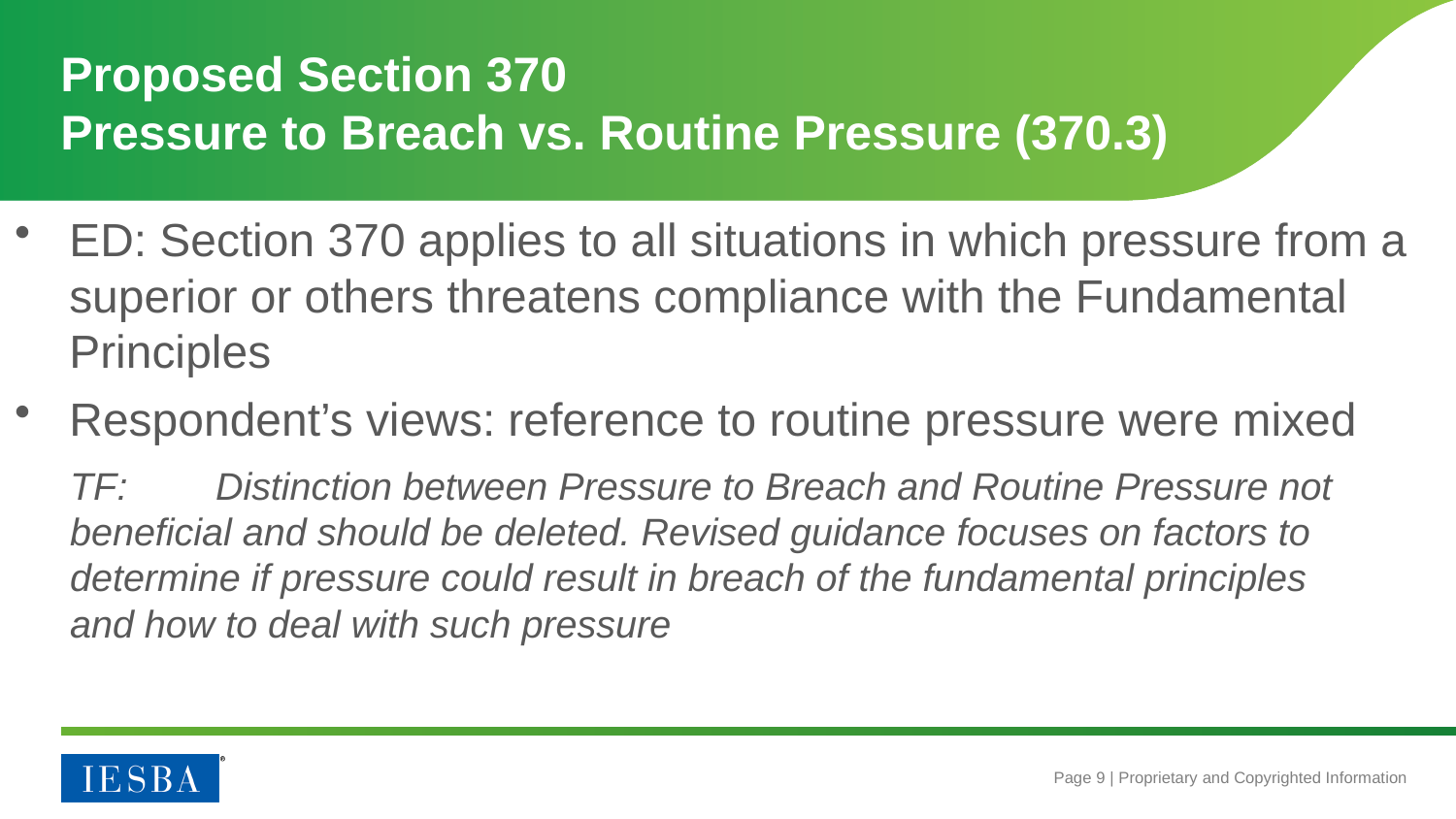

# Proposed Section 370 Pressure to Breach vs. Routine Pressure (370.3)
ED: Section 370 applies to all situations in which pressure from a superior or others threatens compliance with the Fundamental Principles
Respondent’s views: reference to routine pressure were mixed
TF: 	Distinction between Pressure to Breach and Routine Pressure not beneficial and should be deleted. Revised guidance focuses on factors to determine if pressure could result in breach of the fundamental principles 	and how to deal with such pressure